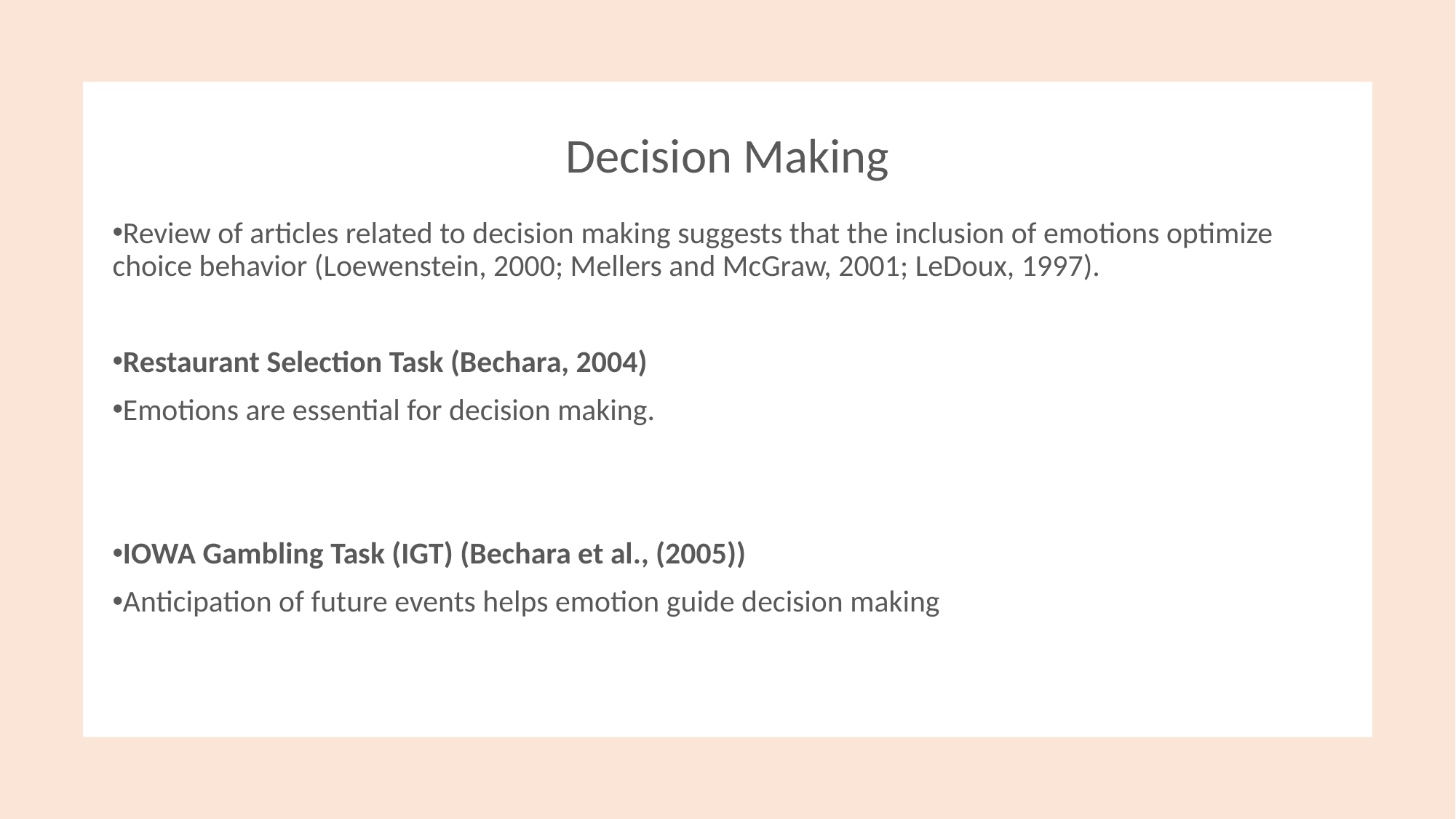

# Decision Making
Review of articles related to decision making suggests that the inclusion of emotions optimize choice behavior (Loewenstein, 2000; Mellers and McGraw, 2001; LeDoux, 1997).

Restaurant Selection Task (Bechara, 2004)
Emotions are essential for decision making.

IOWA Gambling Task (IGT) (Bechara et al., (2005))
Anticipation of future events helps emotion guide decision making